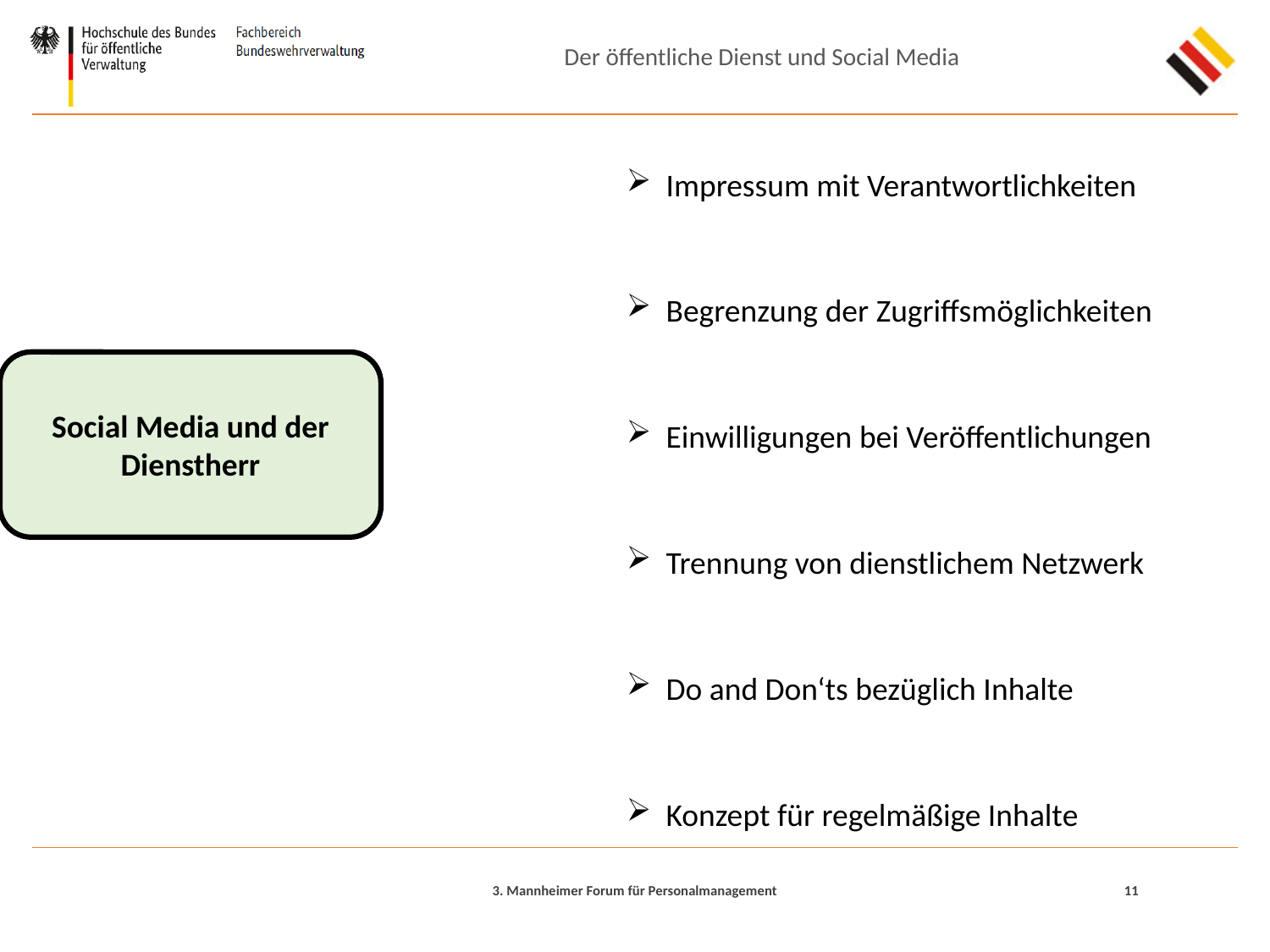

Der öffentliche Dienst und Social Media
Impressum mit Verantwortlichkeiten
Begrenzung der Zugriffsmöglichkeiten
Social Media und der Dienstherr
Einwilligungen bei Veröffentlichungen
Trennung von dienstlichem Netzwerk
Do and Don‘ts bezüglich Inhalte
Konzept für regelmäßige Inhalte
11
3. Mannheimer Forum für Personalmanagement